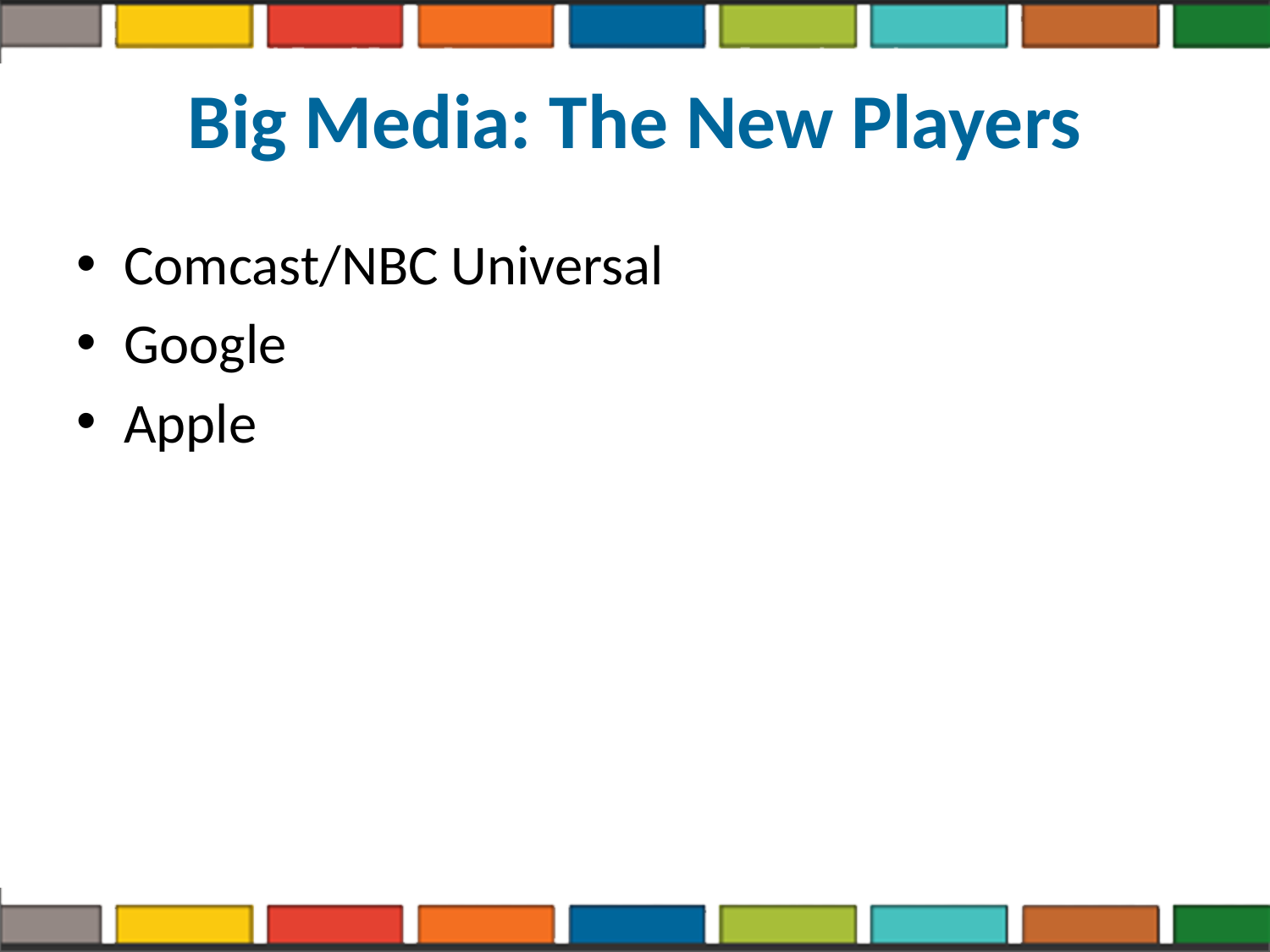

# Big Media: The New Players
Comcast/NBC Universal
Google
Apple